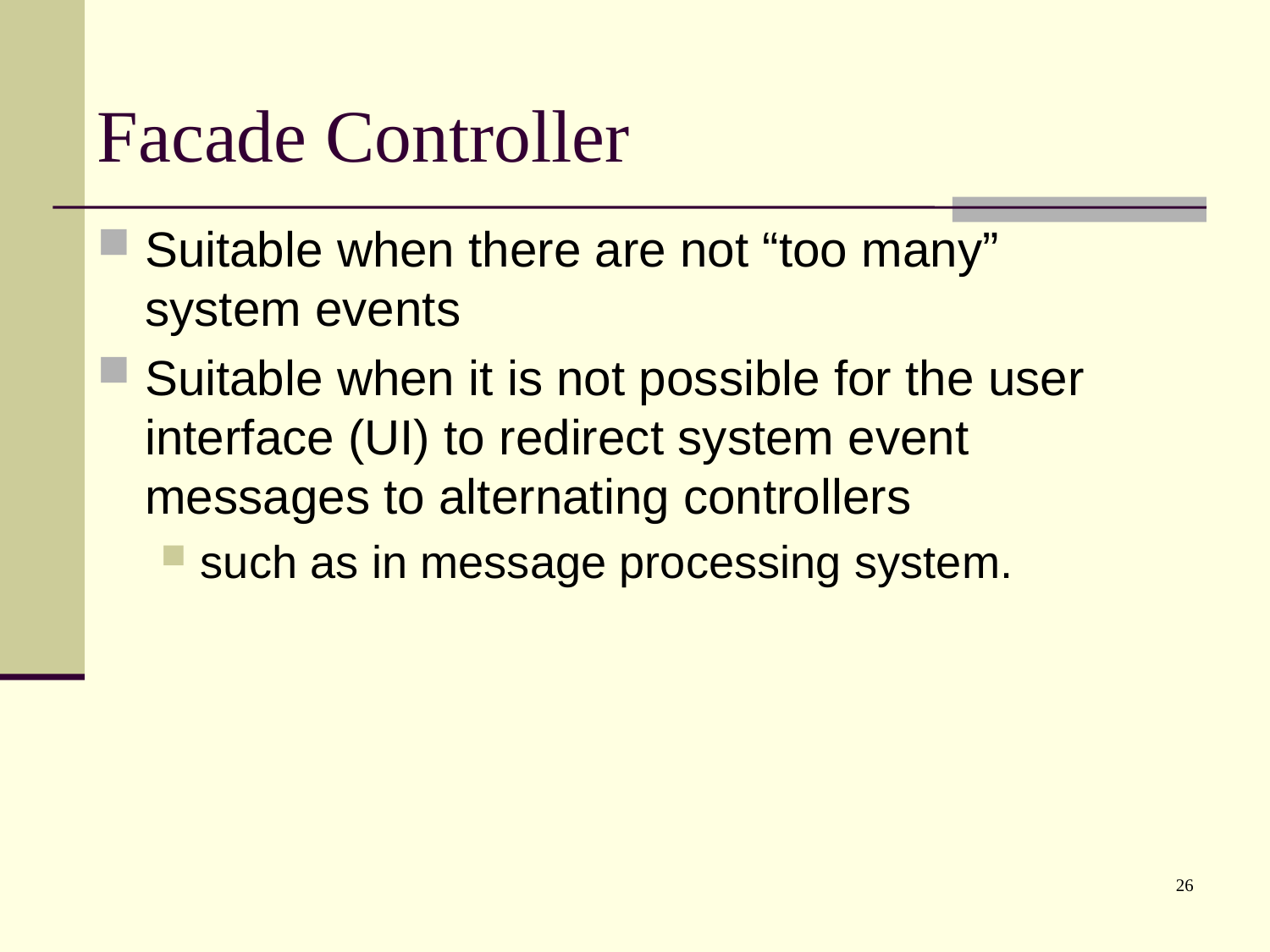

# Facade Controller
Suitable when there are not “too many” system events
Suitable when it is not possible for the user interface (UI) to redirect system event messages to alternating controllers
such as in message processing system.

26